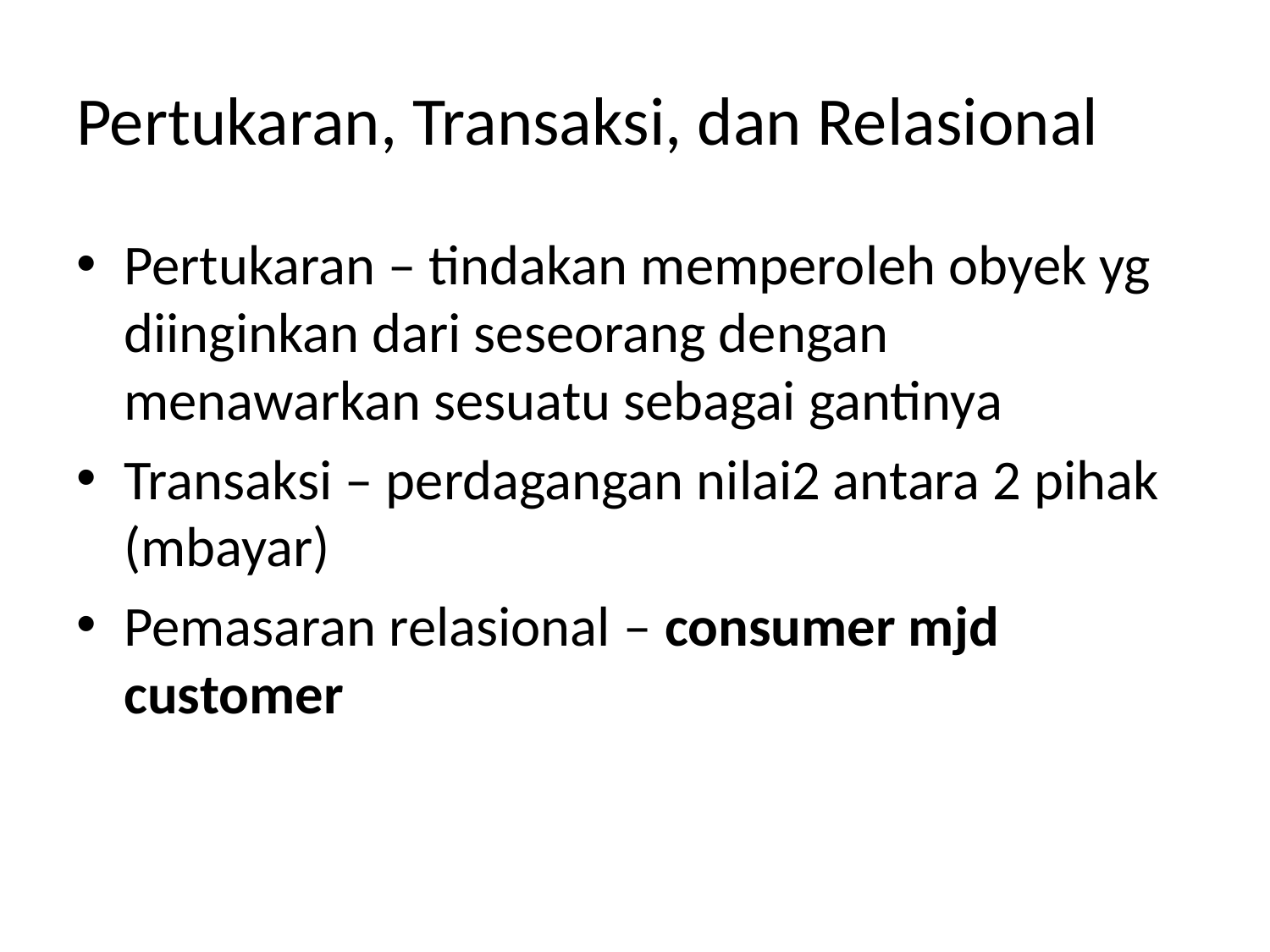

# Pertukaran, Transaksi, dan Relasional
Pertukaran – tindakan memperoleh obyek yg diinginkan dari seseorang dengan menawarkan sesuatu sebagai gantinya
Transaksi – perdagangan nilai2 antara 2 pihak (mbayar)
Pemasaran relasional – consumer mjd customer